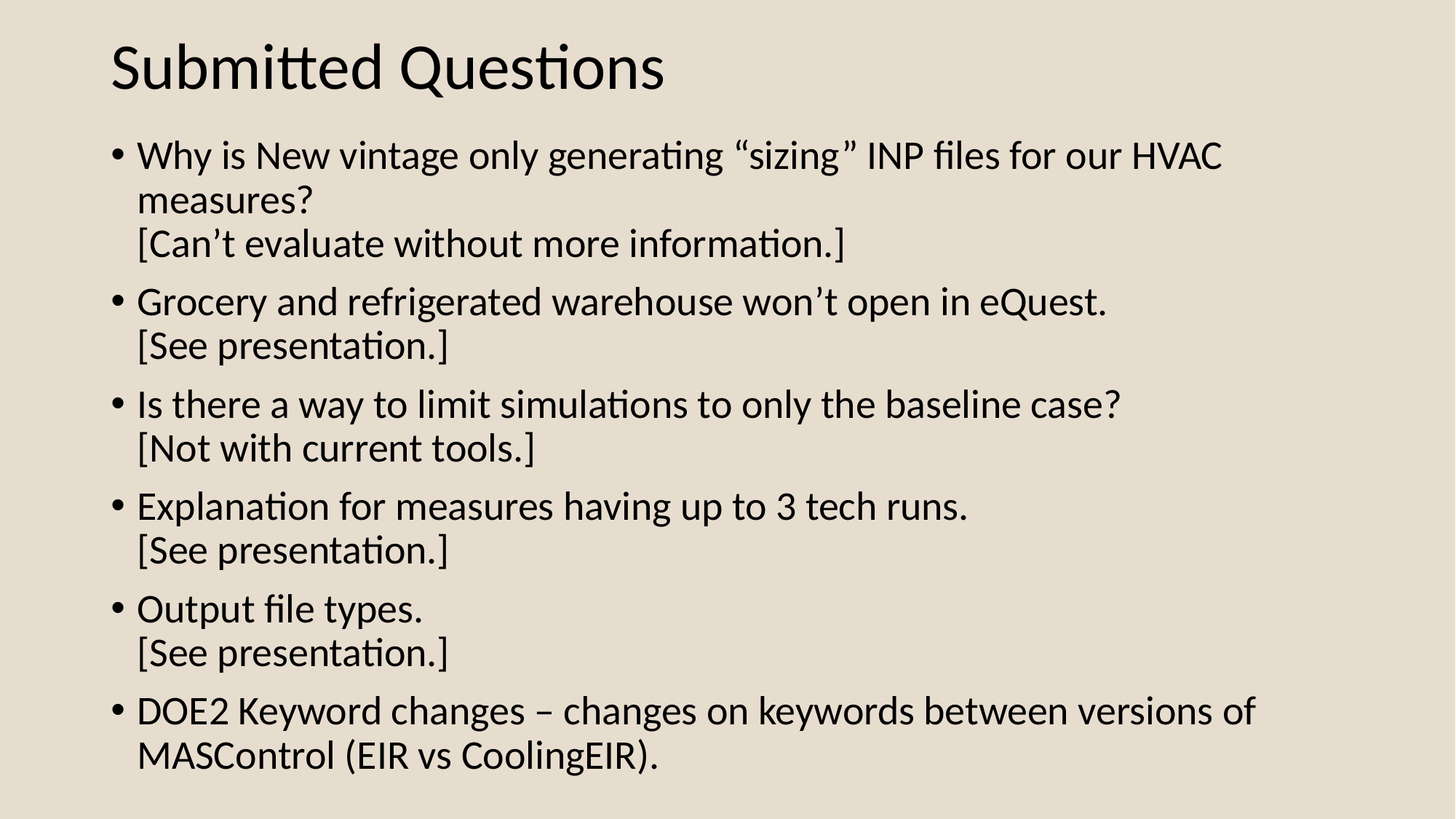

# Submitted Questions
Why is New vintage only generating “sizing” INP files for our HVAC measures?
[Can’t evaluate without more information.]
Grocery and refrigerated warehouse won’t open in eQuest.
[See presentation.]
Is there a way to limit simulations to only the baseline case?
[Not with current tools.]
Explanation for measures having up to 3 tech runs.
[See presentation.]
Output file types.
[See presentation.]
DOE2 Keyword changes – changes on keywords between versions of MASControl (EIR vs CoolingEIR).